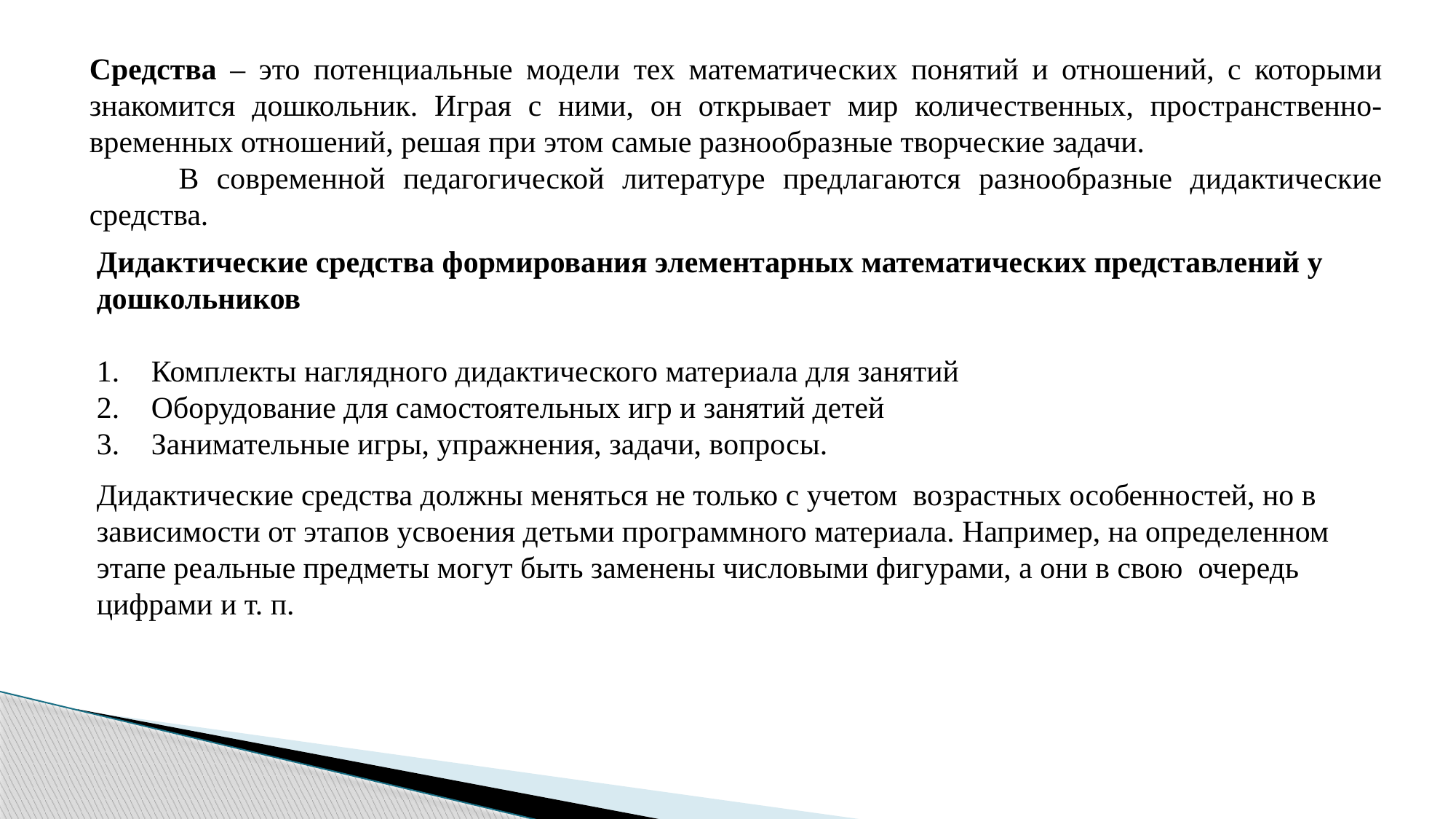

Средства – это потенциальные модели тех математических понятий и отношений, с которыми знакомится дошкольник. Играя с ними, он открывает мир количественных, пространственно-временных отношений, решая при этом самые разнообразные творческие задачи.                                     В современной педагогической литературе предлагаются разнообразные дидактические средства.
Дидактические средства формирования элементарных математических представлений у дошкольников
Комплекты наглядного дидактического материала для занятий
Оборудование для самостоятельных игр и занятий детей
Занимательные игры, упражнения, задачи, вопросы.

Дидактические средства должны меняться не только с учетом  возрастных особенностей, но в зависимости от этапов усвоения детьми программного материала. Например, на определенном этапе реальные предметы могут быть заменены числовыми фигурами, а они в свою  очередь цифрами и т. п.